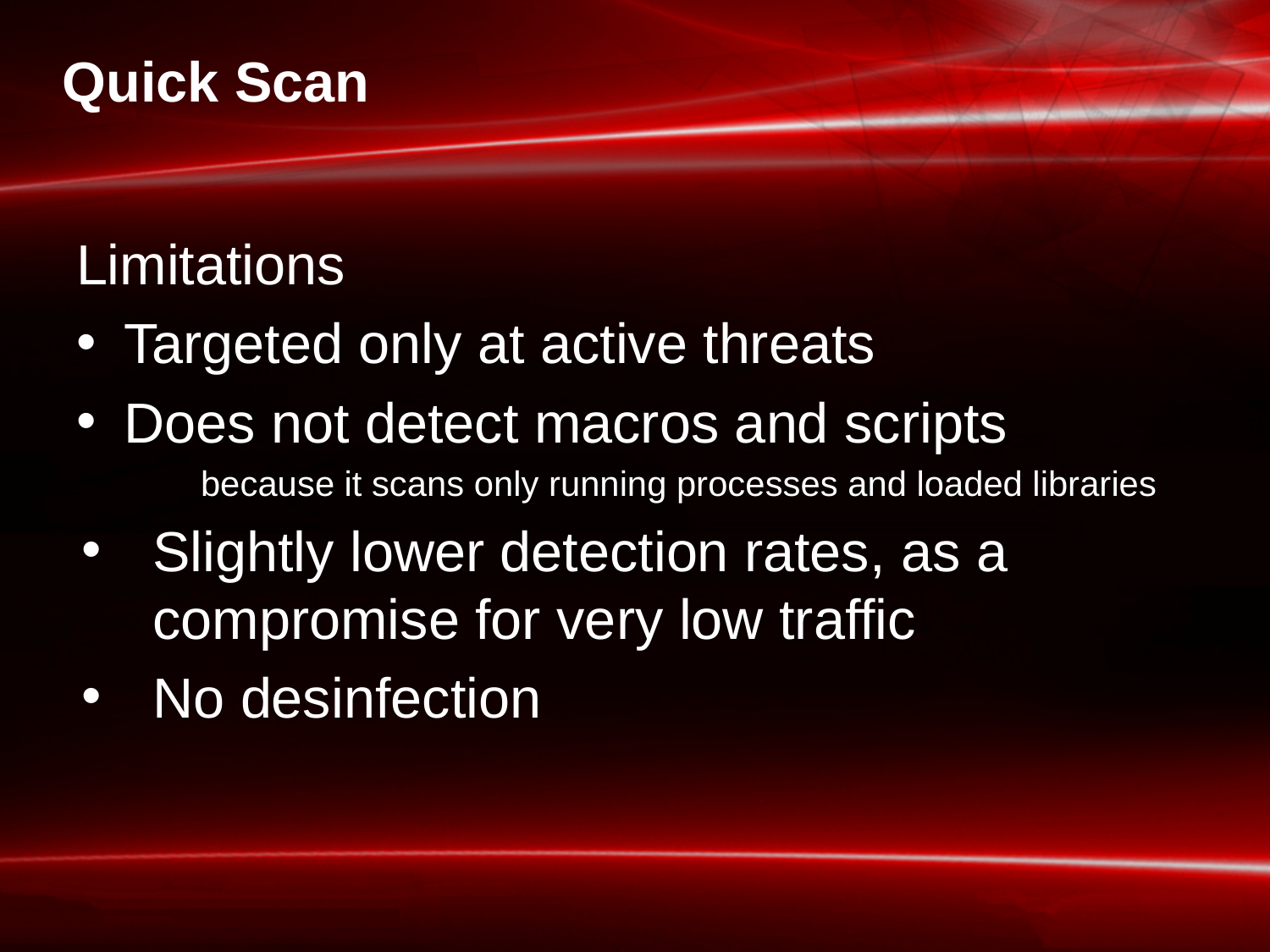

# Quick Scan
Limitations
Targeted only at active threats
Does not detect macros and scripts
because it scans only running processes and loaded libraries
Slightly lower detection rates, as a compromise for very low traffic
No desinfection